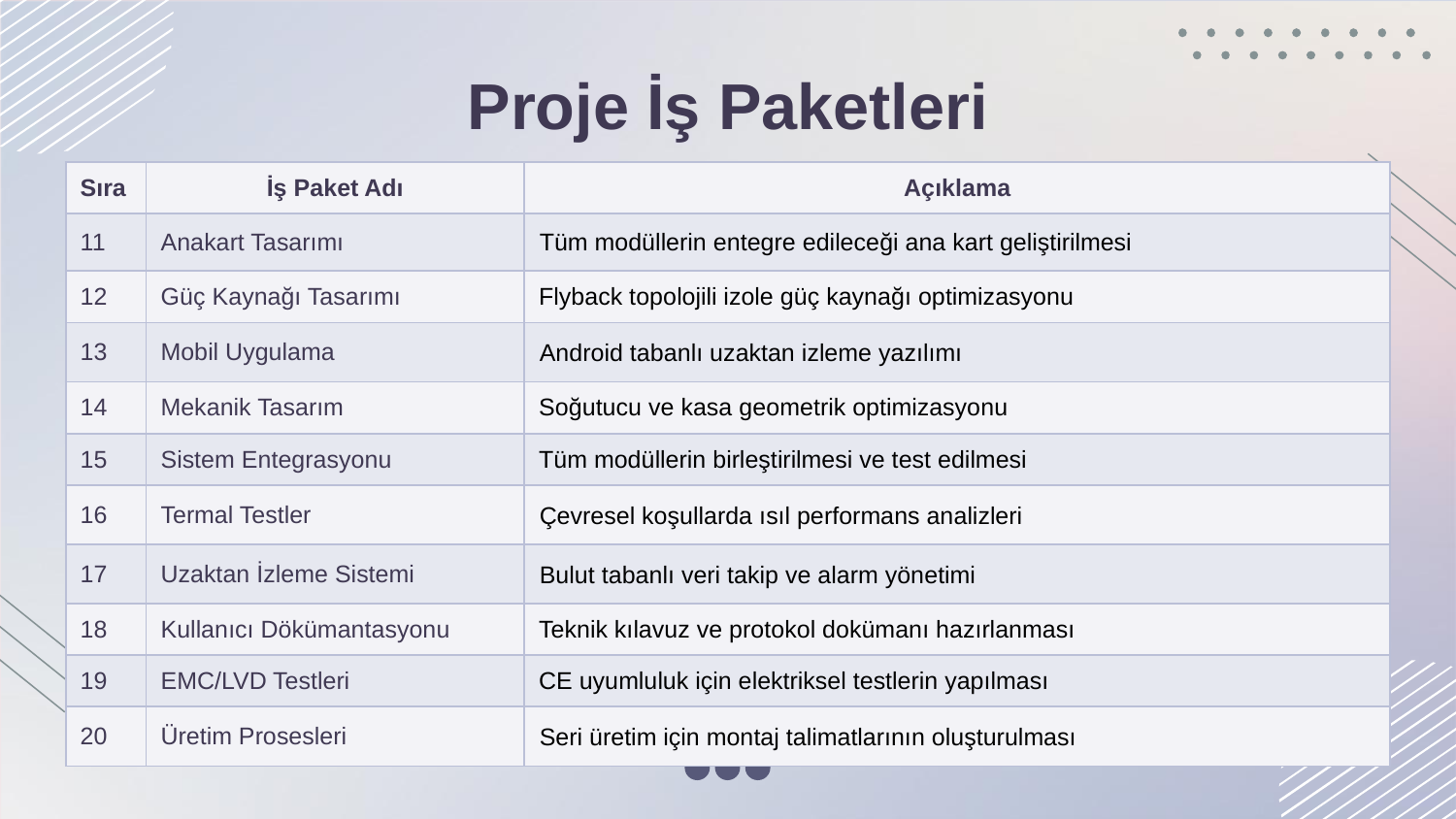

# Proje İş Paketleri
| Sıra | İş Paket Adı | Açıklama |
| --- | --- | --- |
| 11 | Anakart Tasarımı | Tüm modüllerin entegre edileceği ana kart geliştirilmesi |
| 12 | Güç Kaynağı Tasarımı | Flyback topolojili izole güç kaynağı optimizasyonu |
| 13 | Mobil Uygulama | Android tabanlı uzaktan izleme yazılımı |
| 14 | Mekanik Tasarım | Soğutucu ve kasa geometrik optimizasyonu |
| 15 | Sistem Entegrasyonu | Tüm modüllerin birleştirilmesi ve test edilmesi |
| 16 | Termal Testler | Çevresel koşullarda ısıl performans analizleri |
| 17 | Uzaktan İzleme Sistemi | Bulut tabanlı veri takip ve alarm yönetimi |
| 18 | Kullanıcı Dökümantasyonu | Teknik kılavuz ve protokol dokümanı hazırlanması |
| 19 | EMC/LVD Testleri | CE uyumluluk için elektriksel testlerin yapılması |
| 20 | Üretim Prosesleri | Seri üretim için montaj talimatlarının oluşturulması |